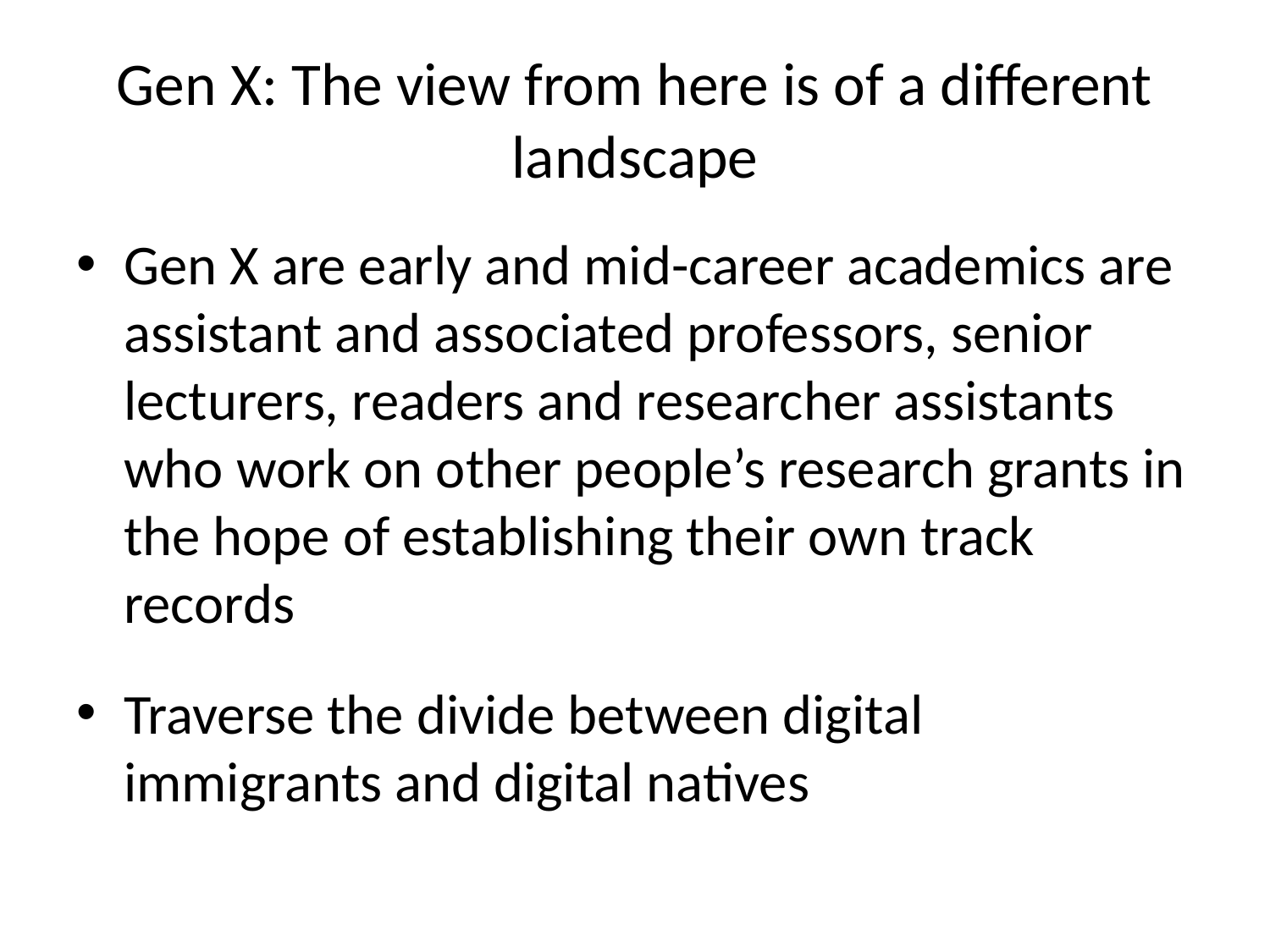

# Gen X: The view from here is of a different landscape
Gen X are early and mid-career academics are assistant and associated professors, senior lecturers, readers and researcher assistants who work on other people’s research grants in the hope of establishing their own track records
Traverse the divide between digital immigrants and digital natives